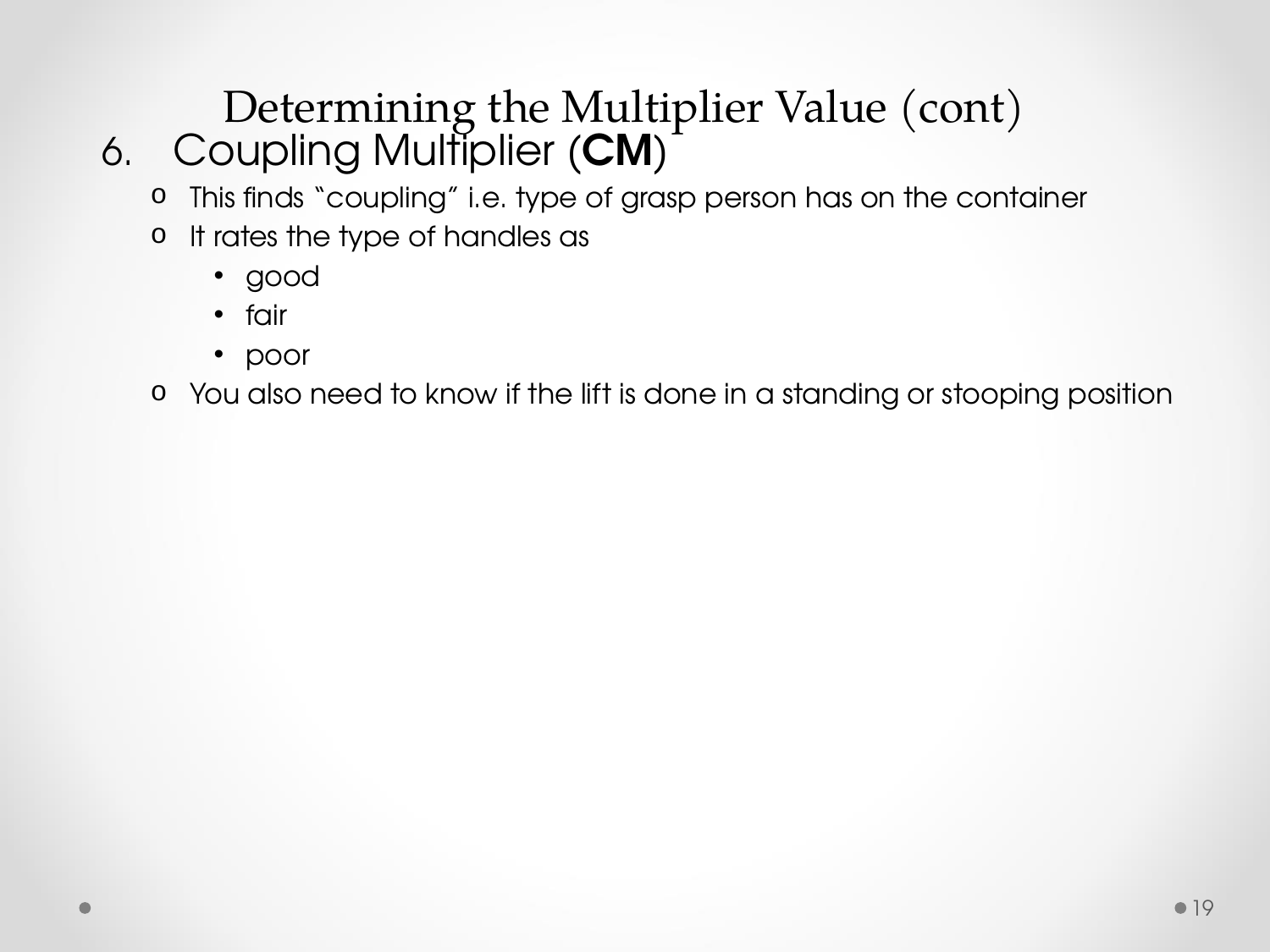

# Determining the Multiplier Value (cont)

Coupling Multiplier (CM)
This finds “coupling” i.e. type of grasp person has on the container
It rates the type of handles as
good
fair
poor
You also need to know if the lift is done in a standing or stooping position
19